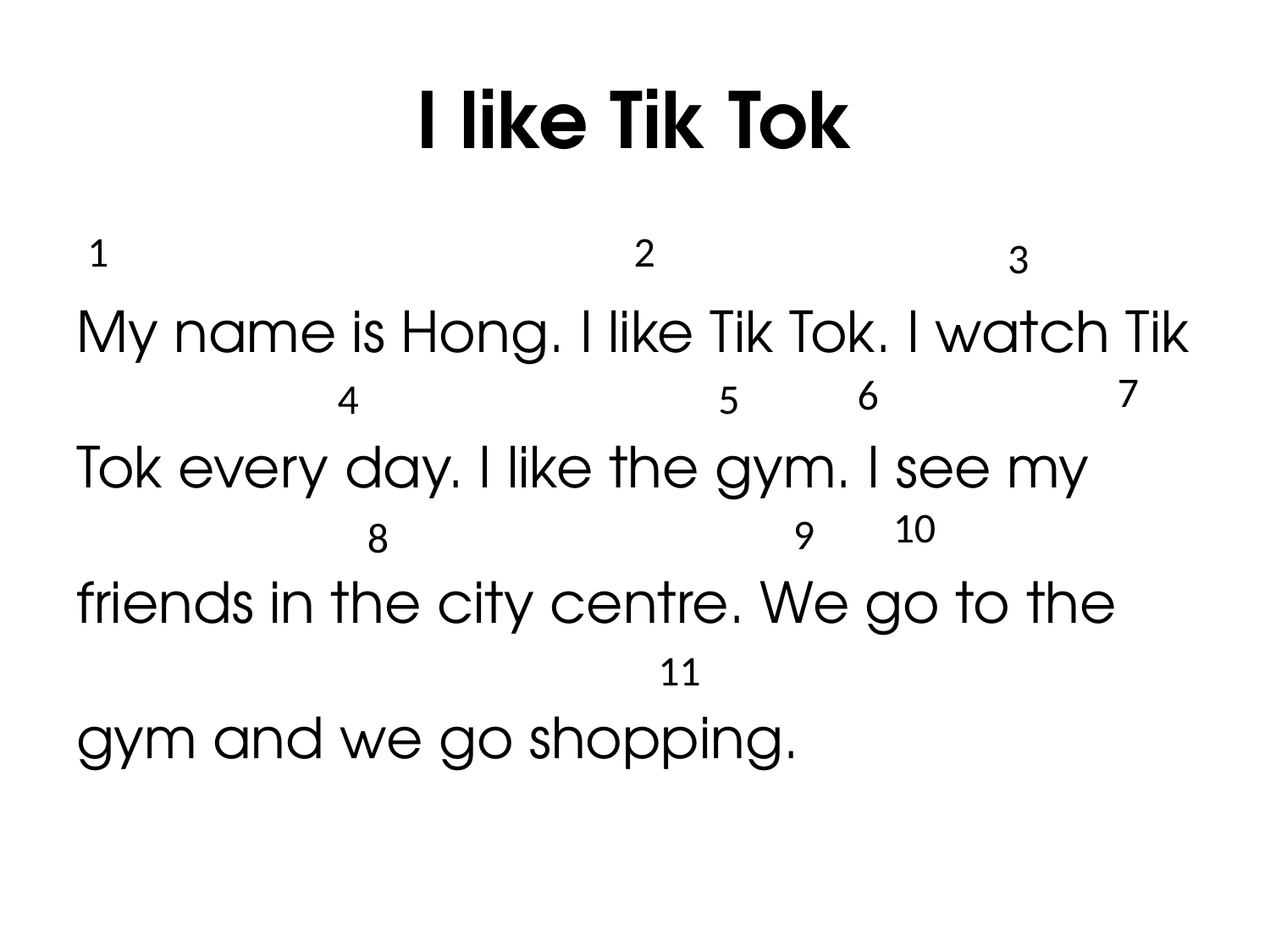

# I like Tik Tok
1
2
My name is Hong. I like Tik Tok. I watch Tik Tok every day. I like the gym. I see my friends in the city centre. We go to the gym and we go shopping.

3
7
6
5
4
10
9
8
11